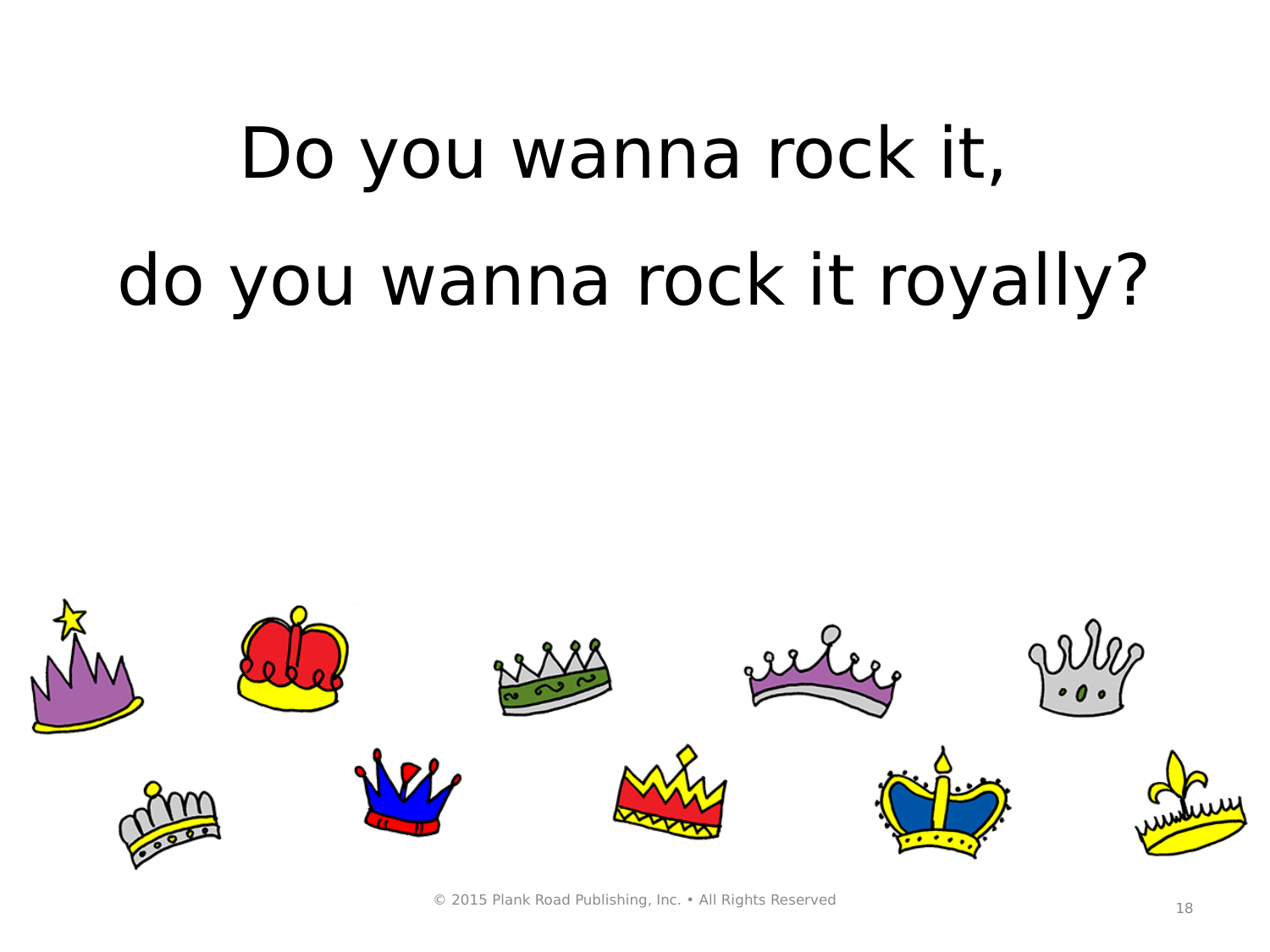

Do you wanna rock it,
do you wanna rock it royally?
18